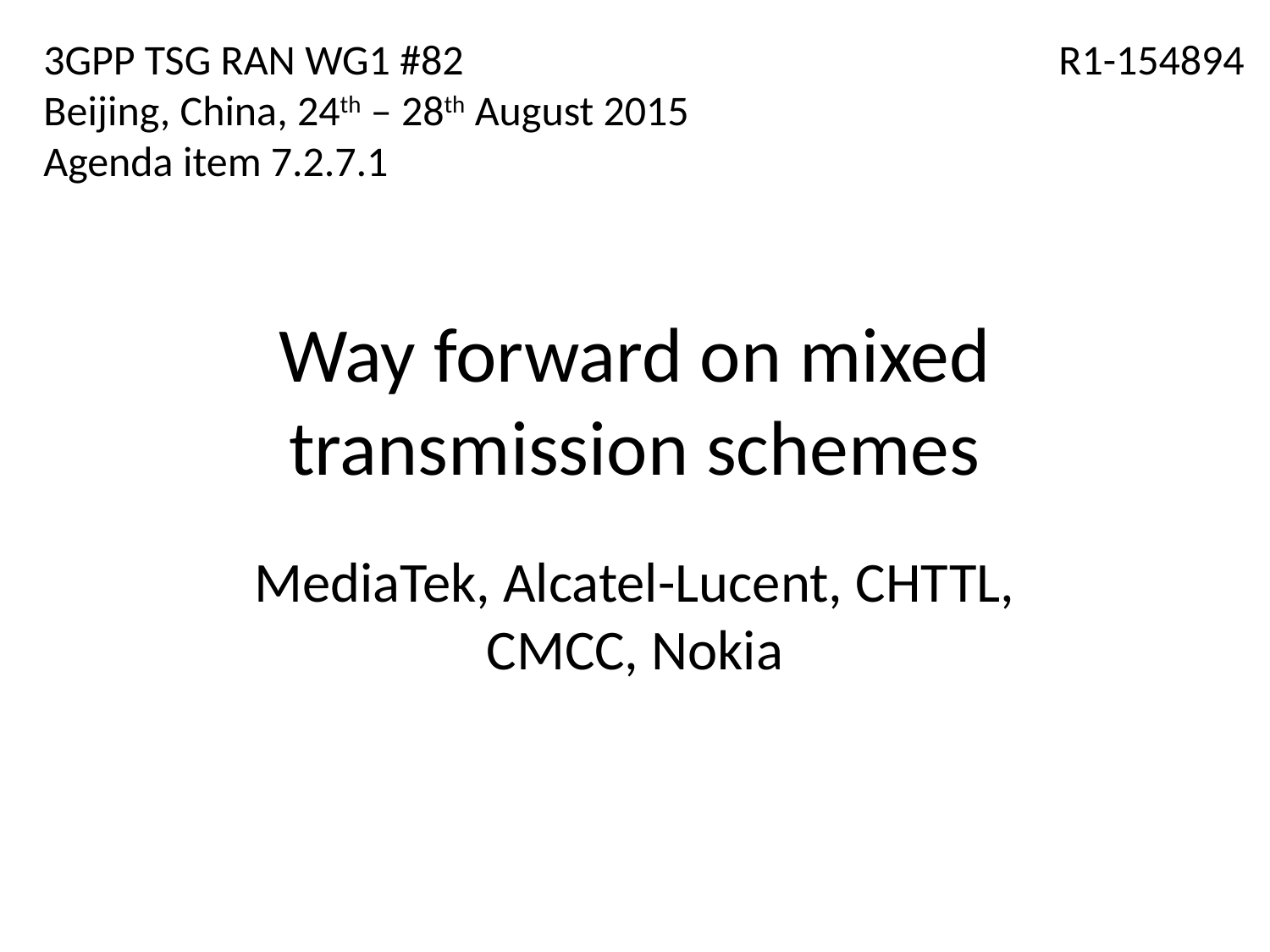

3GPP TSG RAN WG1 #82
Beijing, China, 24th – 28th August 2015
Agenda item 7.2.7.1
R1-154894
# Way forward on mixed transmission schemes
MediaTek, Alcatel-Lucent, CHTTL, CMCC, Nokia